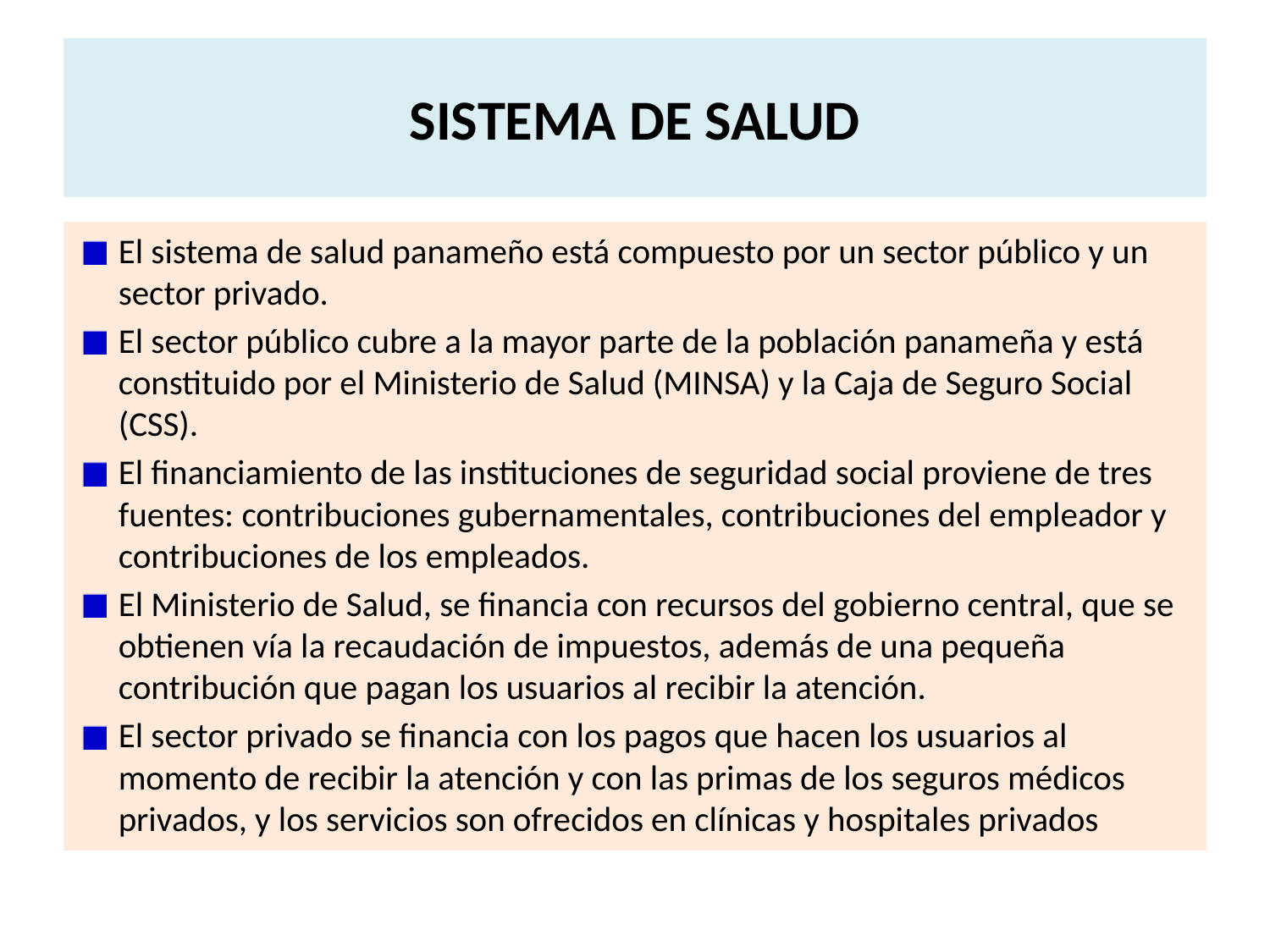

# SISTEMA DE SALUD
El sistema de salud panameño está compuesto por un sector público y un sector privado.
El sector público cubre a la mayor parte de la población panameña y está constituido por el Ministerio de Salud (MINSA) y la Caja de Seguro Social (CSS).
El financiamiento de las instituciones de seguridad social proviene de tres fuentes: contribuciones gubernamentales, contribuciones del empleador y contribuciones de los empleados.
El Ministerio de Salud, se financia con recursos del gobierno central, que se obtienen vía la recaudación de impuestos, además de una pequeña contribución que pagan los usuarios al recibir la atención.
El sector privado se financia con los pagos que hacen los usuarios al momento de recibir la atención y con las primas de los seguros médicos privados, y los servicios son ofrecidos en clínicas y hospitales privados